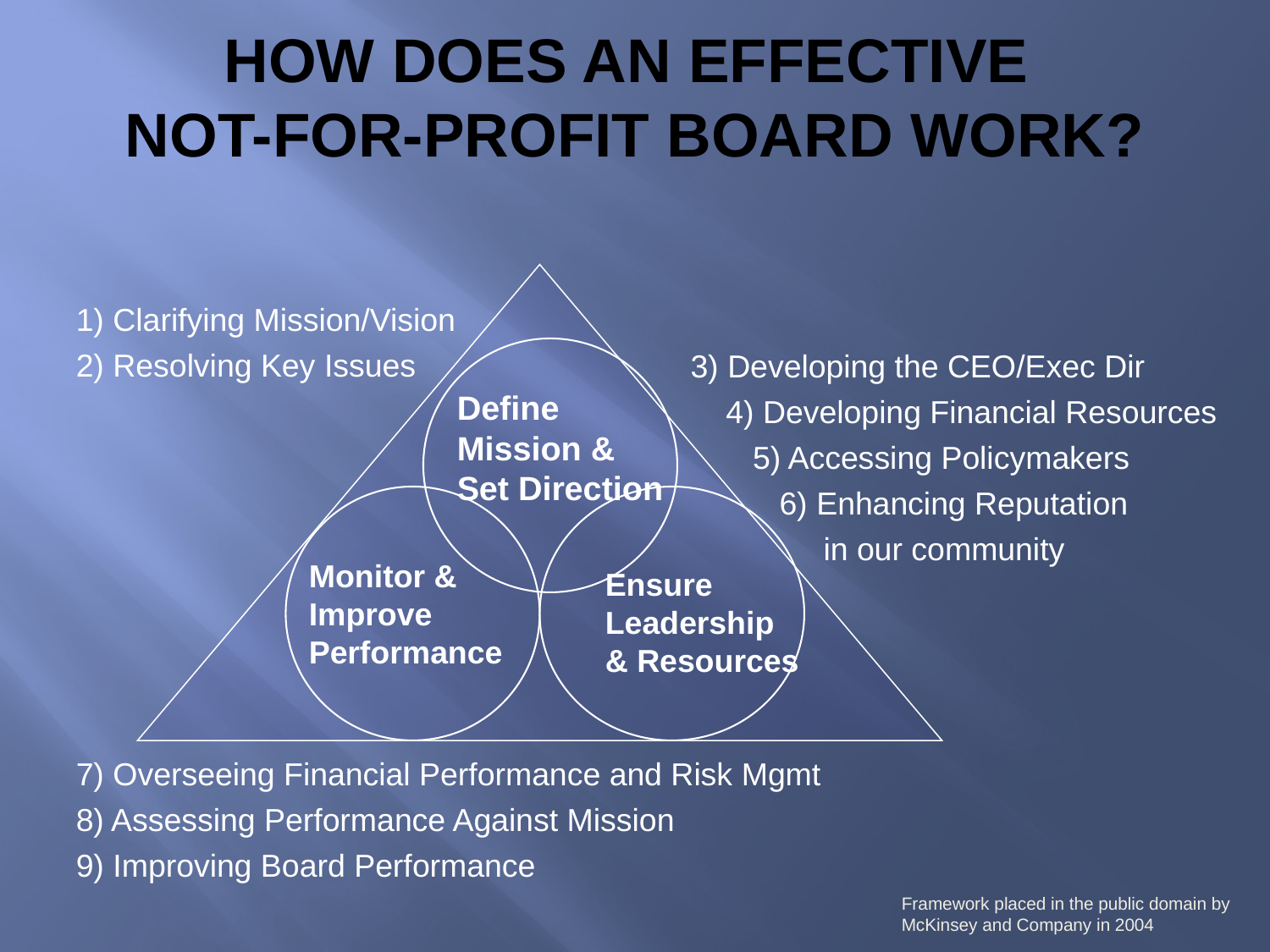

# How Does an Effective Not-for-Profit Board Work?

1) Clarifying Mission/Vision
2) Resolving Key Issues
3) Developing the CEO/Exec Dir
    4) Developing Financial Resources
       5) Accessing Policymakers
          6) Enhancing Reputation
               in our community

Define
Mission & Set Direction

Monitor & Improve Performance
Ensure Leadership & Resources
7) Overseeing Financial Performance and Risk Mgmt
8) Assessing Performance Against Mission
9) Improving Board Performance
Framework placed in the public domain by McKinsey and Company in 2004